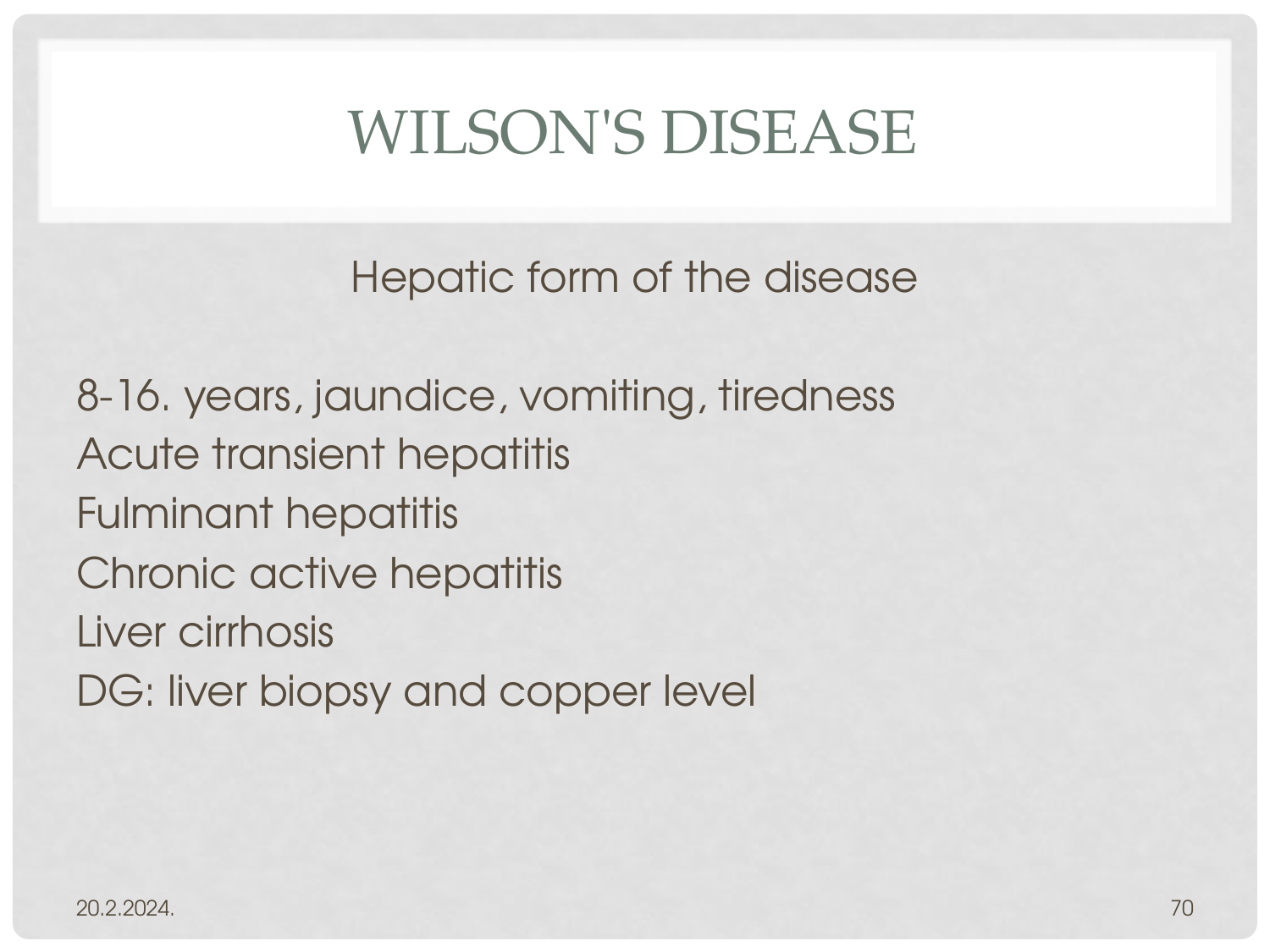

# Wilson's disease
Hepatic form of the disease

8-16. years, jaundice, vomiting, tiredness
Acute transient hepatitis
Fulminant hepatitis
Chronic active hepatitis
Liver cirrhosis
DG: liver biopsy and copper level
20.2.2024.
70